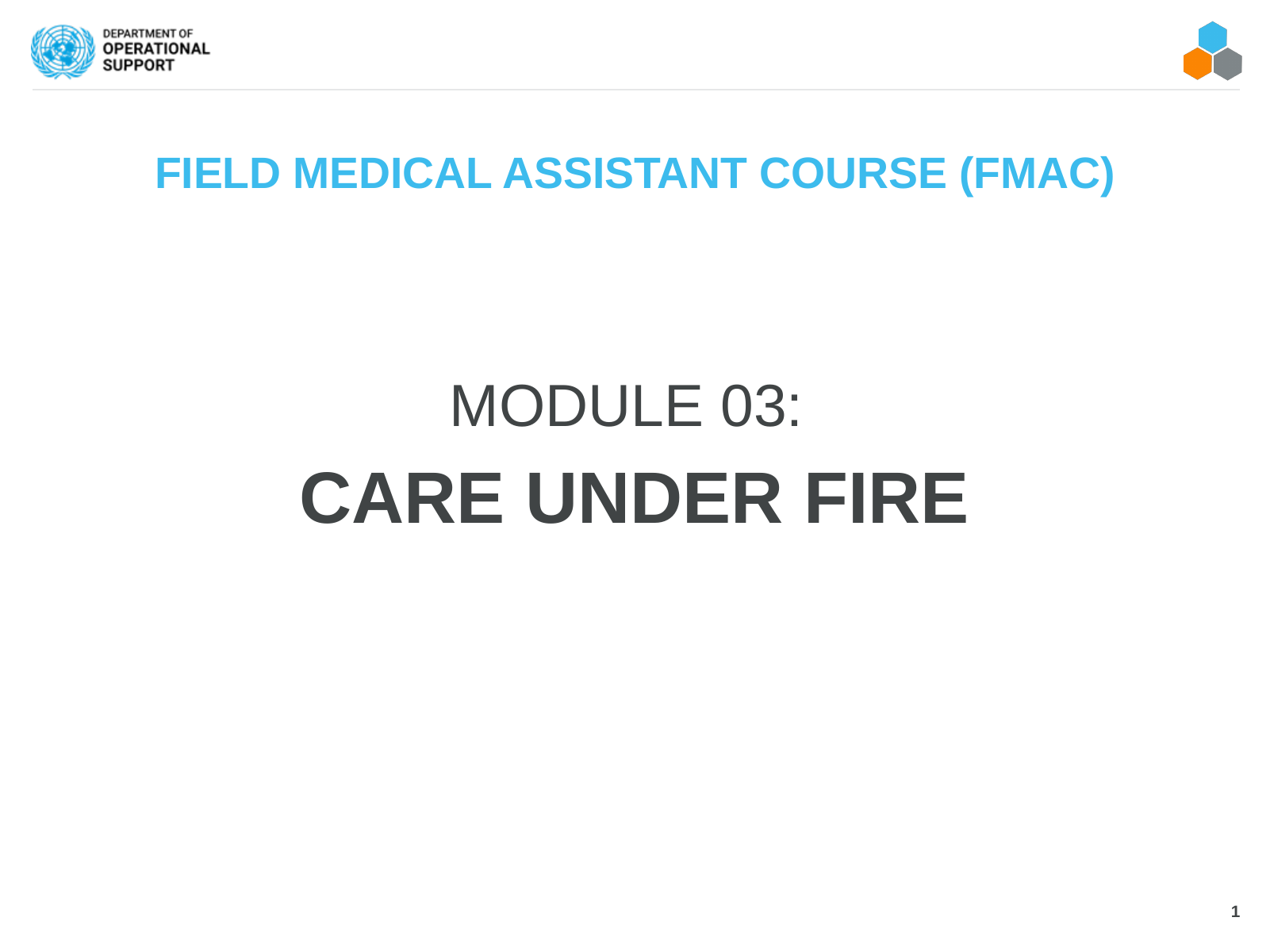

# FIELD MEDICAL ASSISTANT COURSE (FMAC)
MODULE 03:
CARE UNDER FIRE